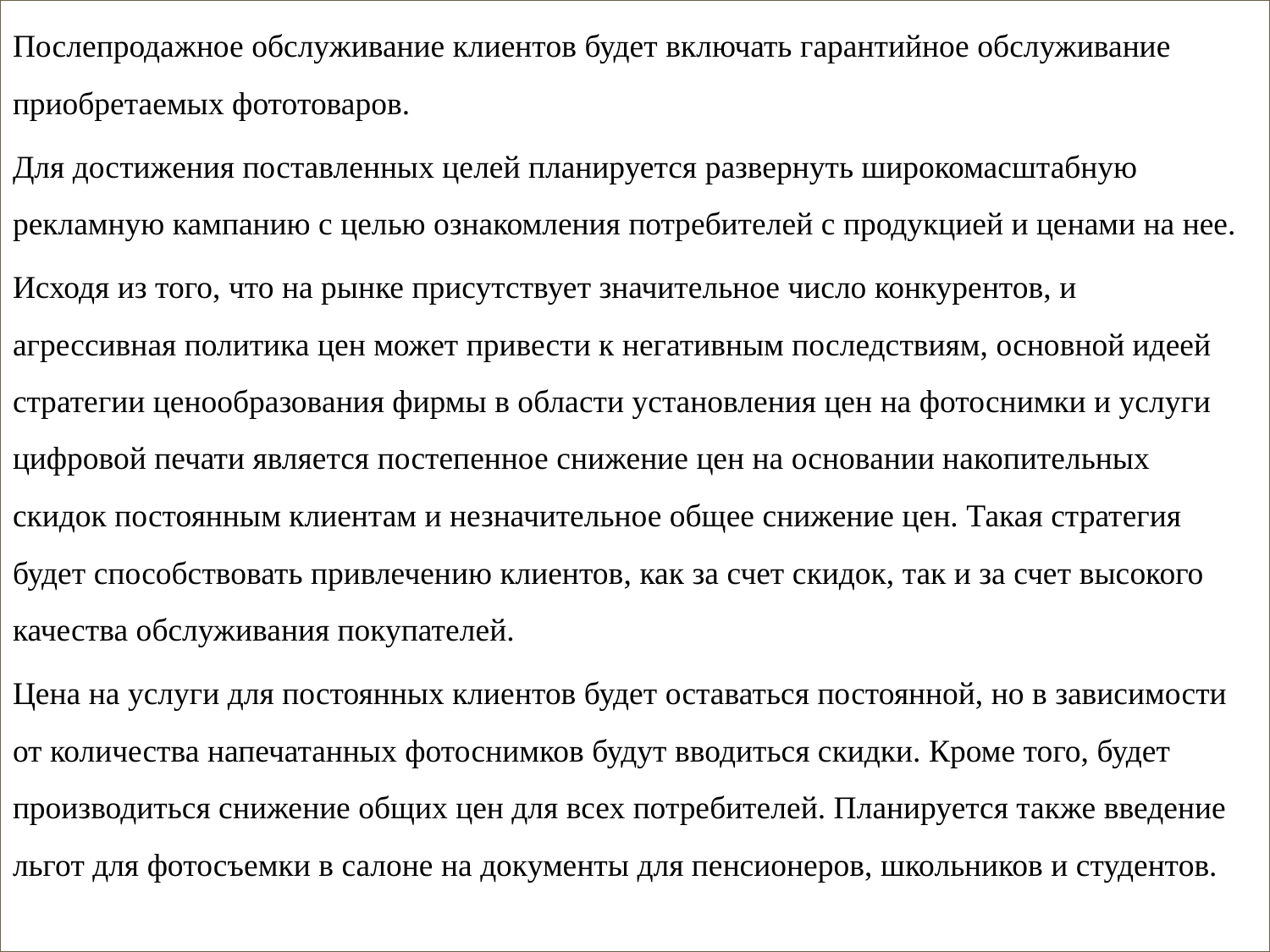

Послепродажное обслуживание клиентов будет включать гарантийное обслуживание приобретаемых фототоваров.
Для достижения поставленных целей планируется развернуть широкомасштабную рекламную кампанию с целью ознакомления потребителей с продукцией и ценами на нее.
Исходя из того, что на рынке присутствует значительное число конкурентов, и агрессивная политика цен может привести к негативным последствиям, основной идеей стратегии ценообразования фирмы в области установления цен на фотоснимки и услуги цифровой печати является постепенное снижение цен на основании накопительных скидок постоянным клиентам и незначительное общее снижение цен. Такая стратегия будет способствовать привлечению клиентов, как за счет скидок, так и за счет высокого качества обслуживания покупателей.
Цена на услуги для постоянных клиентов будет оставаться постоянной, но в зависимости от количества напечатанных фотоснимков будут вводиться скидки. Кроме того, будет производиться снижение общих цен для всех потребителей. Планируется также введение льгот для фотосъемки в салоне на документы для пенсионеров, школьников и студентов.